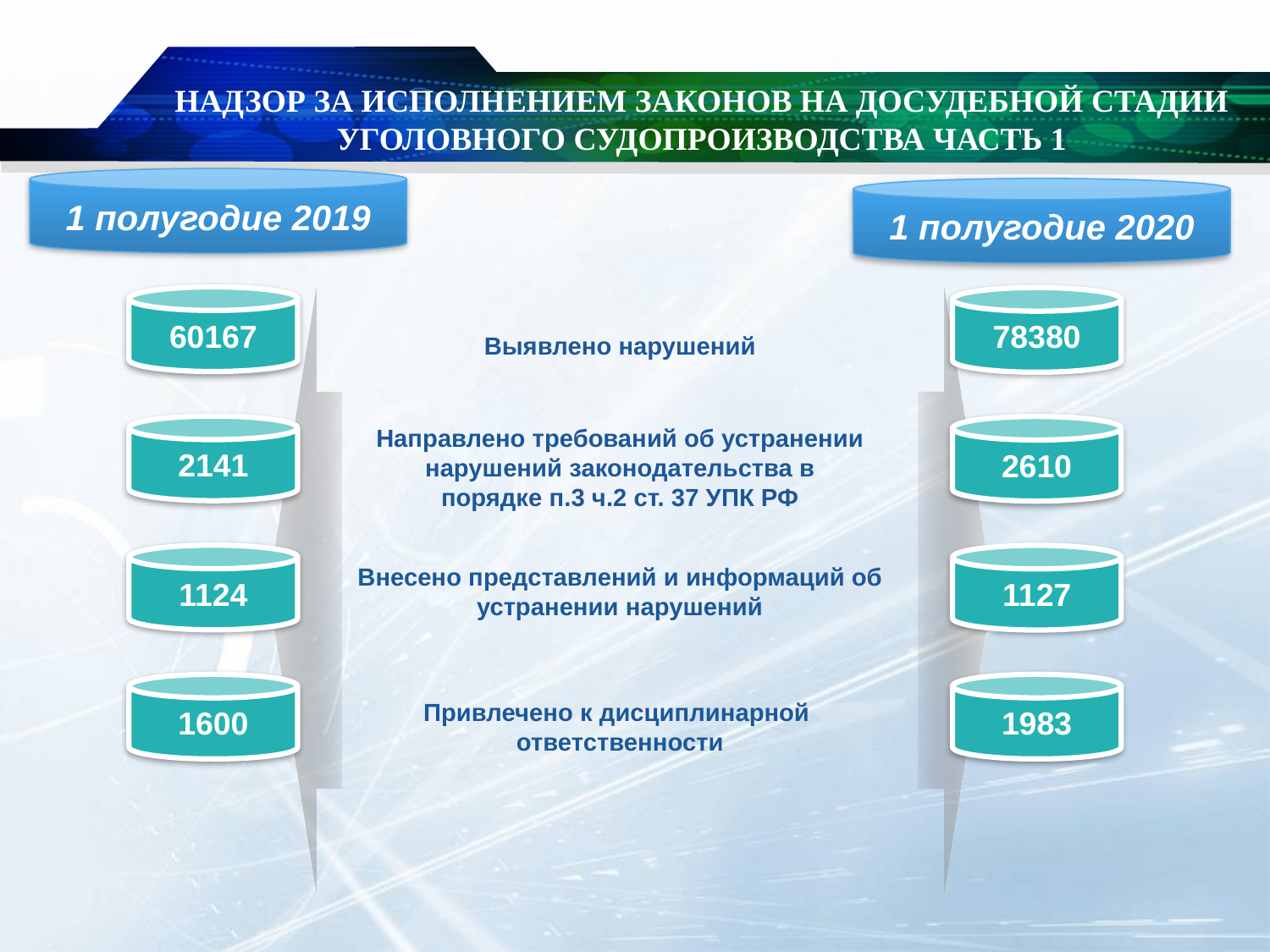

# НАДЗОР ЗА ИСПОЛНЕНИЕМ ЗАКОНОВ НА ДОСУДЕБНОЙ СТАДИИ УГОЛОВНОГО СУДОПРОИЗВОДСТВА ЧАСТЬ 1
1 полугодие 2019
1 полугодие 2020
60167

78380

Выявлено нарушений
2141
Направлено требований об устранении нарушений законодательства в порядке п.3 ч.2 ст. 37 УПК РФ
2610
1124
1127
Внесено представлений и информаций об устранении нарушений
1600
1983
Привлечено к дисциплинарной
ответственности